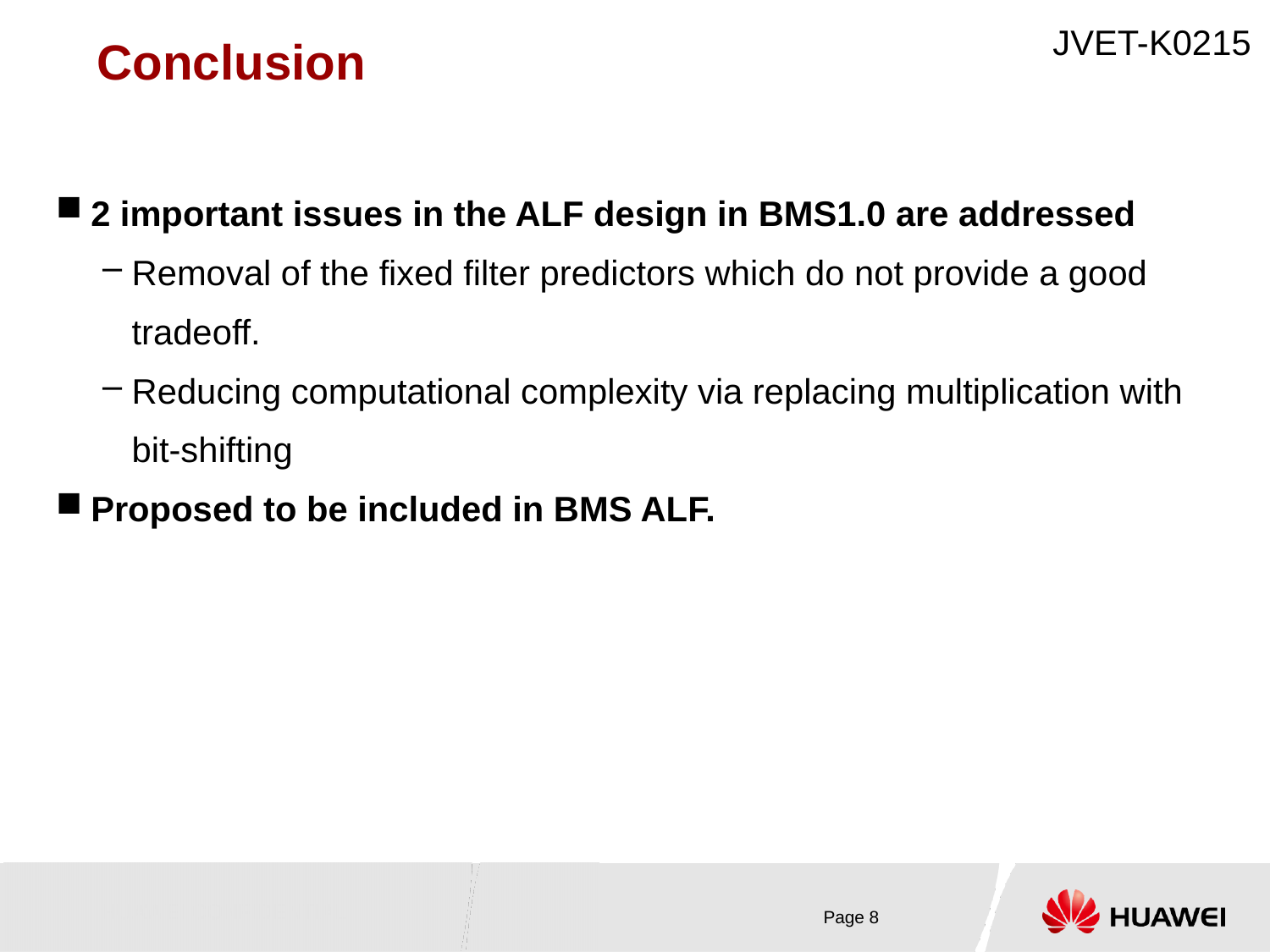

# Conclusion

2 important issues in the ALF design in BMS1.0 are addressed
Removal of the fixed filter predictors which do not provide a good tradeoff.
Reducing computational complexity via replacing multiplication with bit-shifting
Proposed to be included in BMS ALF.

Page 8